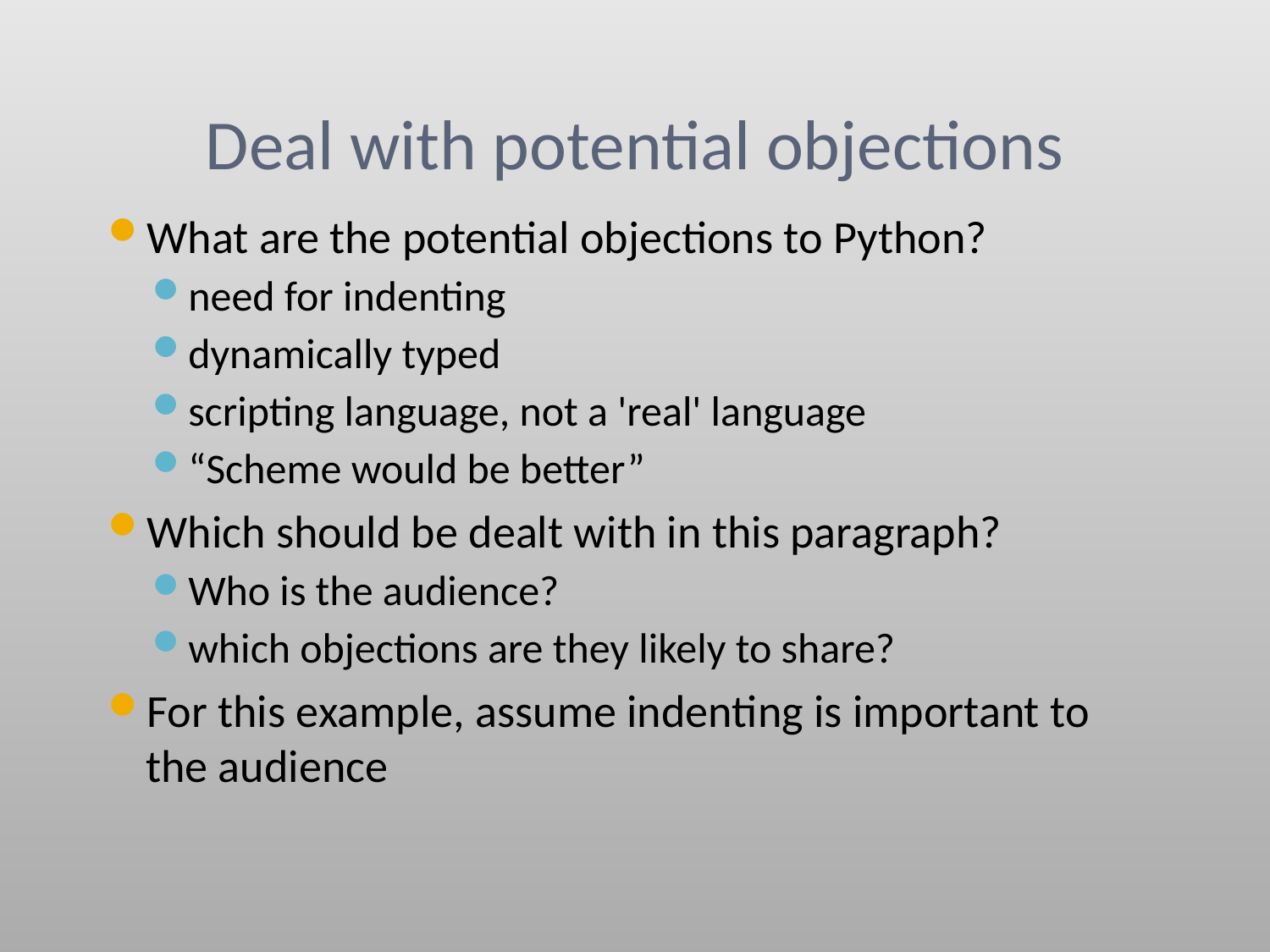

# Deal with potential objections
What are the potential objections to Python?
need for indenting
dynamically typed
scripting language, not a 'real' language
“Scheme would be better”
Which should be dealt with in this paragraph?
Who is the audience?
which objections are they likely to share?
For this example, assume indenting is important to the audience